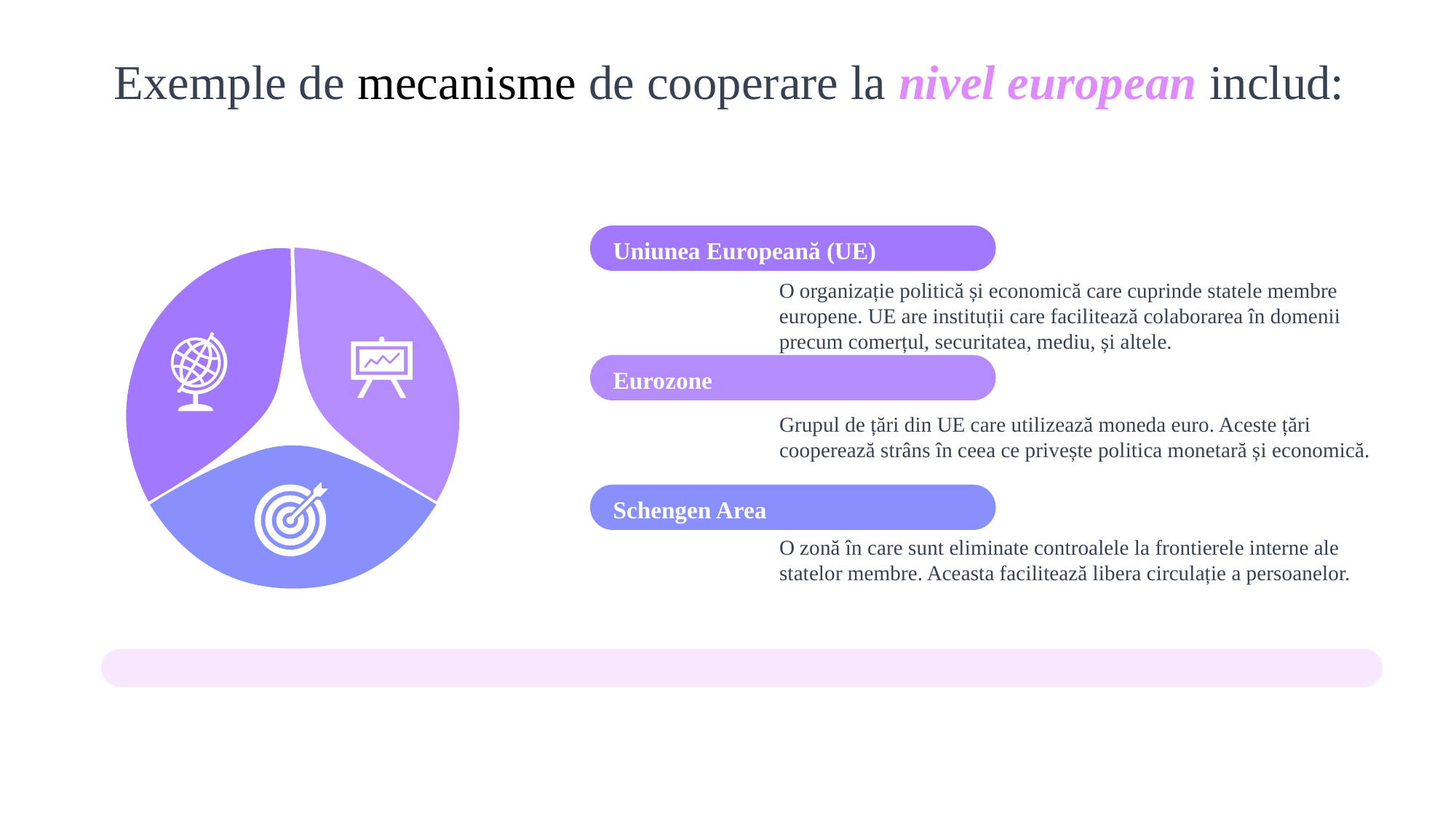

Exemple de mecanisme de cooperare la nivel european includ:

Uniunea Europeană (UE)
O organizație politică și economică care cuprinde statele membre europene. UE are instituții care facilitează colaborarea în domenii precum comerțul, securitatea, mediu, și altele.

Eurozone
Grupul de țări din UE care utilizează moneda euro. Aceste țări cooperează strâns în ceea ce privește politica monetară și economică.

Schengen Area
O zonă în care sunt eliminate controalele la frontierele interne ale statelor membre. Aceasta facilitează libera circulație a persoanelor.